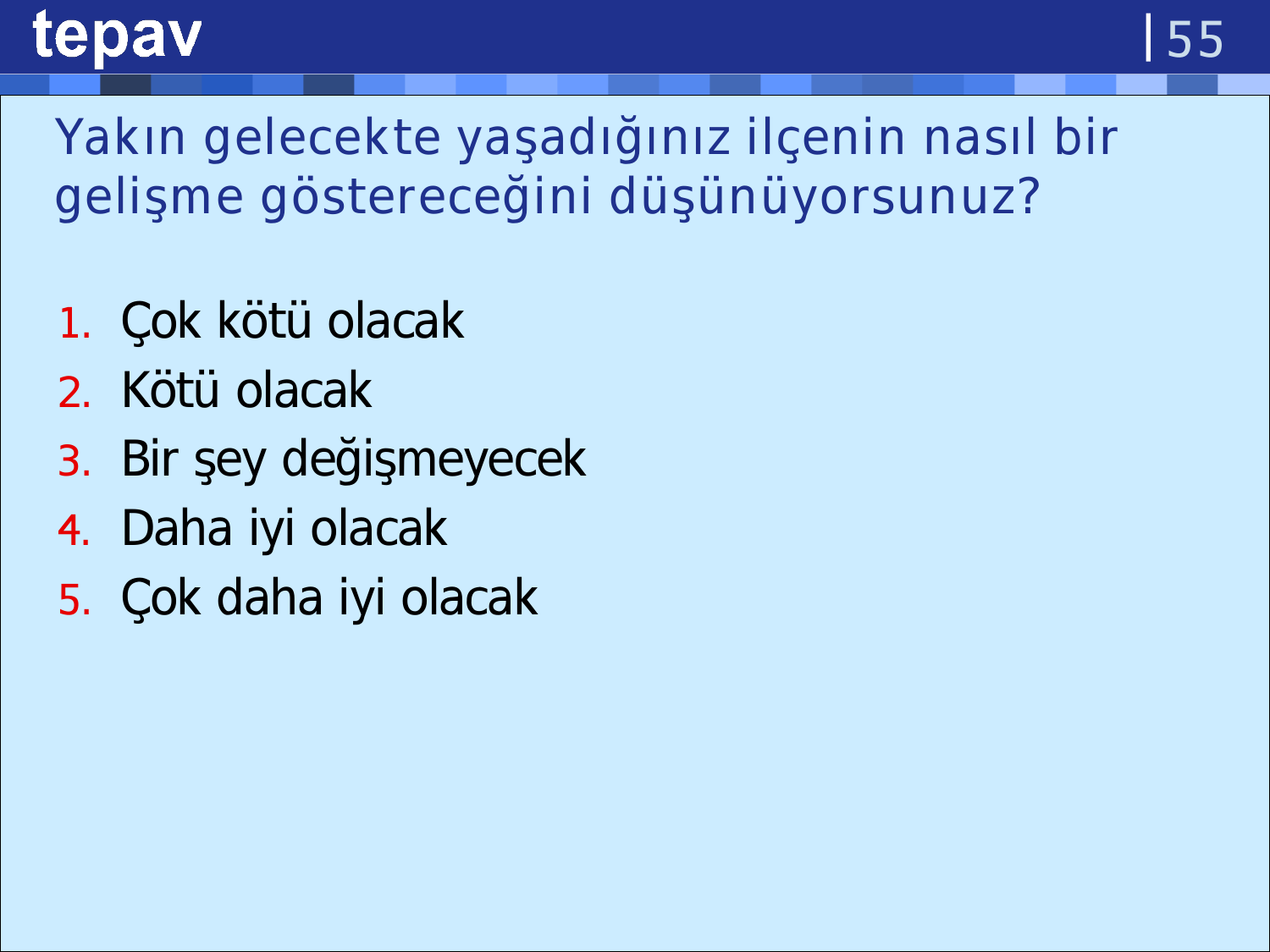

55

# Yakın gelecekte yaşadığınız ilçenin nasıl bir gelişme göstereceğini düşünüyorsunuz?
Çok kötü olacak
Kötü olacak
Bir şey değişmeyecek
Daha iyi olacak
Çok daha iyi olacak